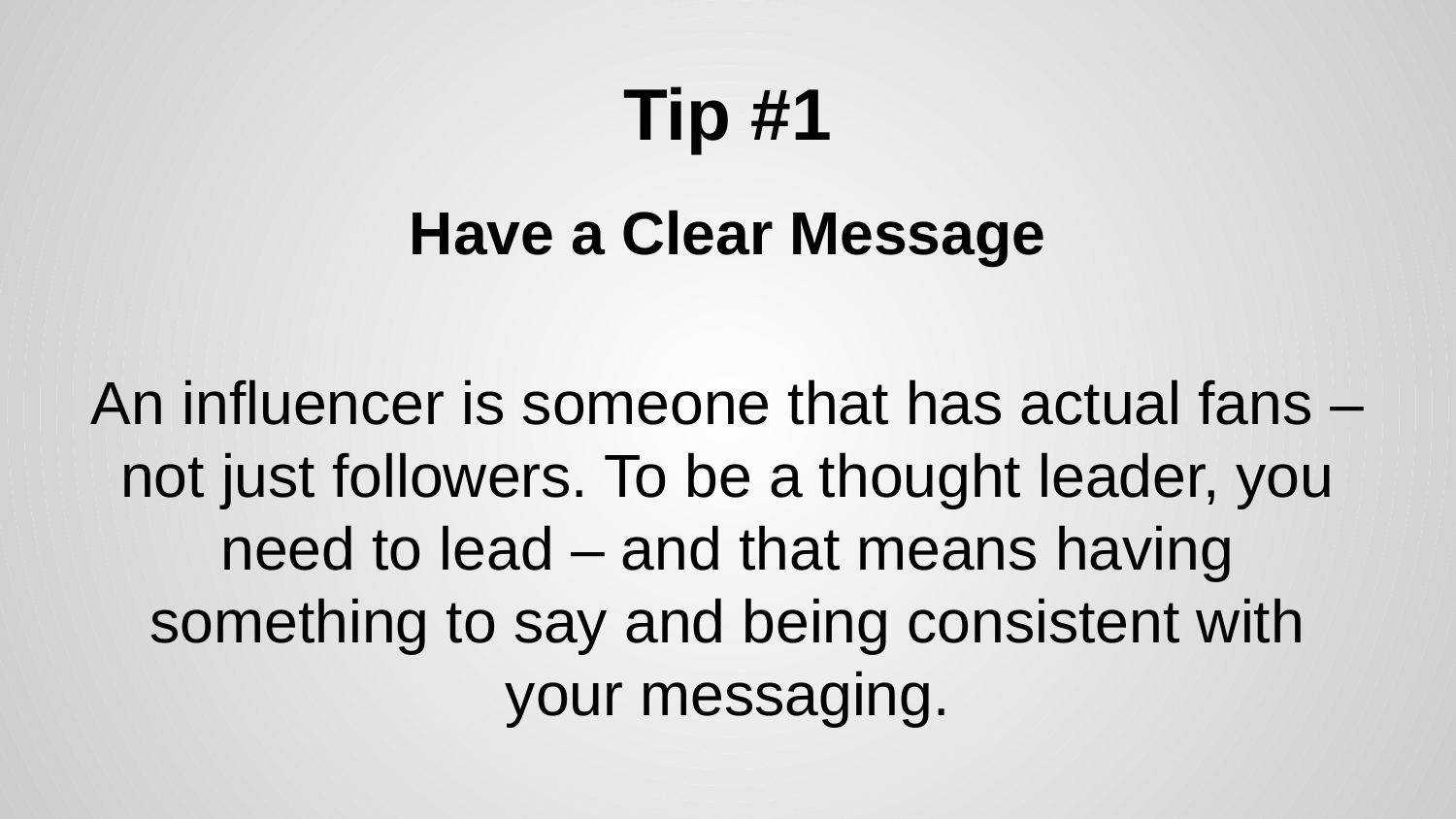

# Tip #1
Have a Clear Message

An influencer is someone that has actual fans – not just followers. To be a thought leader, you need to lead – and that means having something to say and being consistent with your messaging.